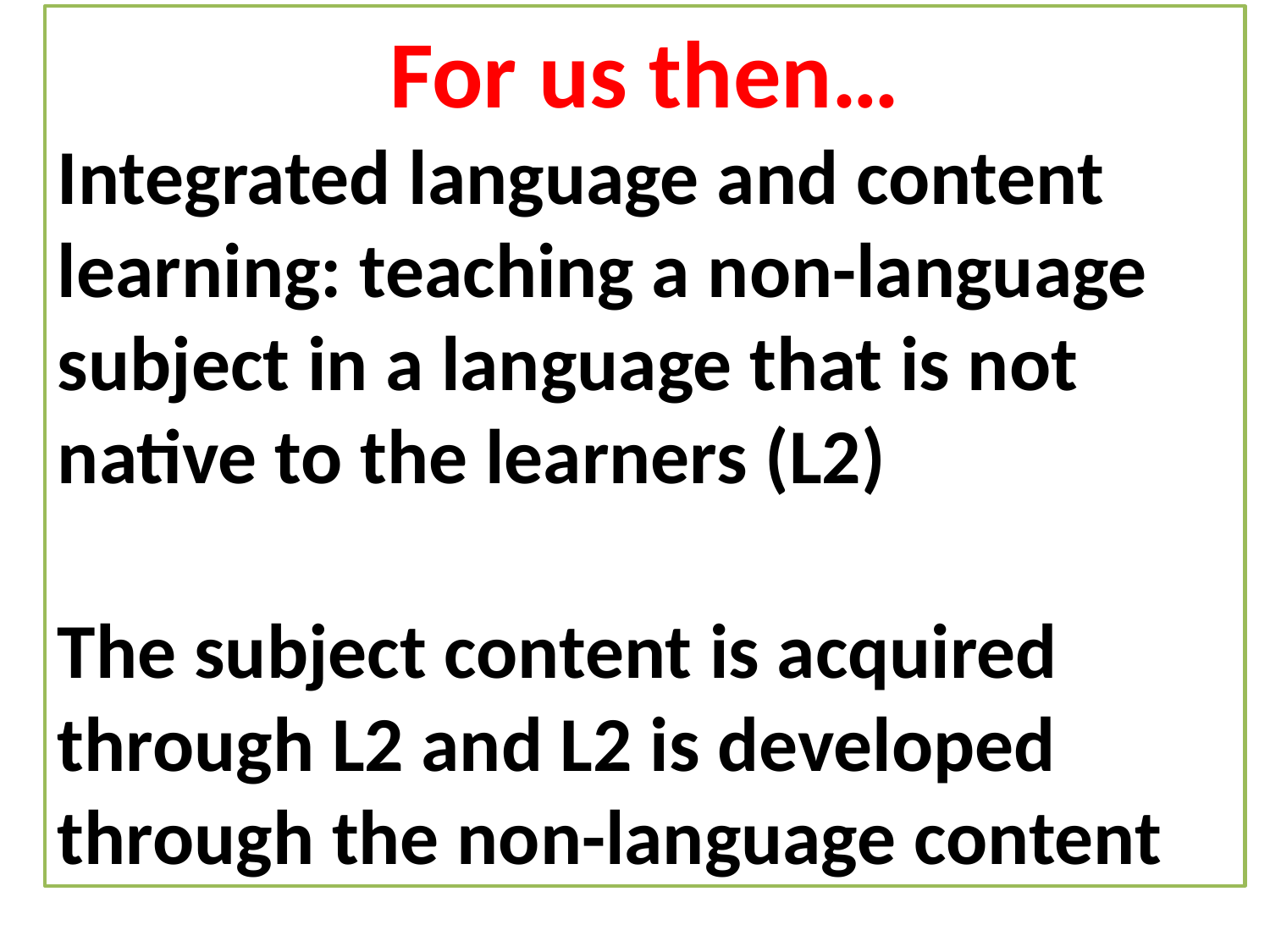

For us then…
Integrated language and content learning: teaching a non-language subject in a language that is not native to the learners (L2)

The subject content is acquired through L2 and L2 is developed through the non-language content